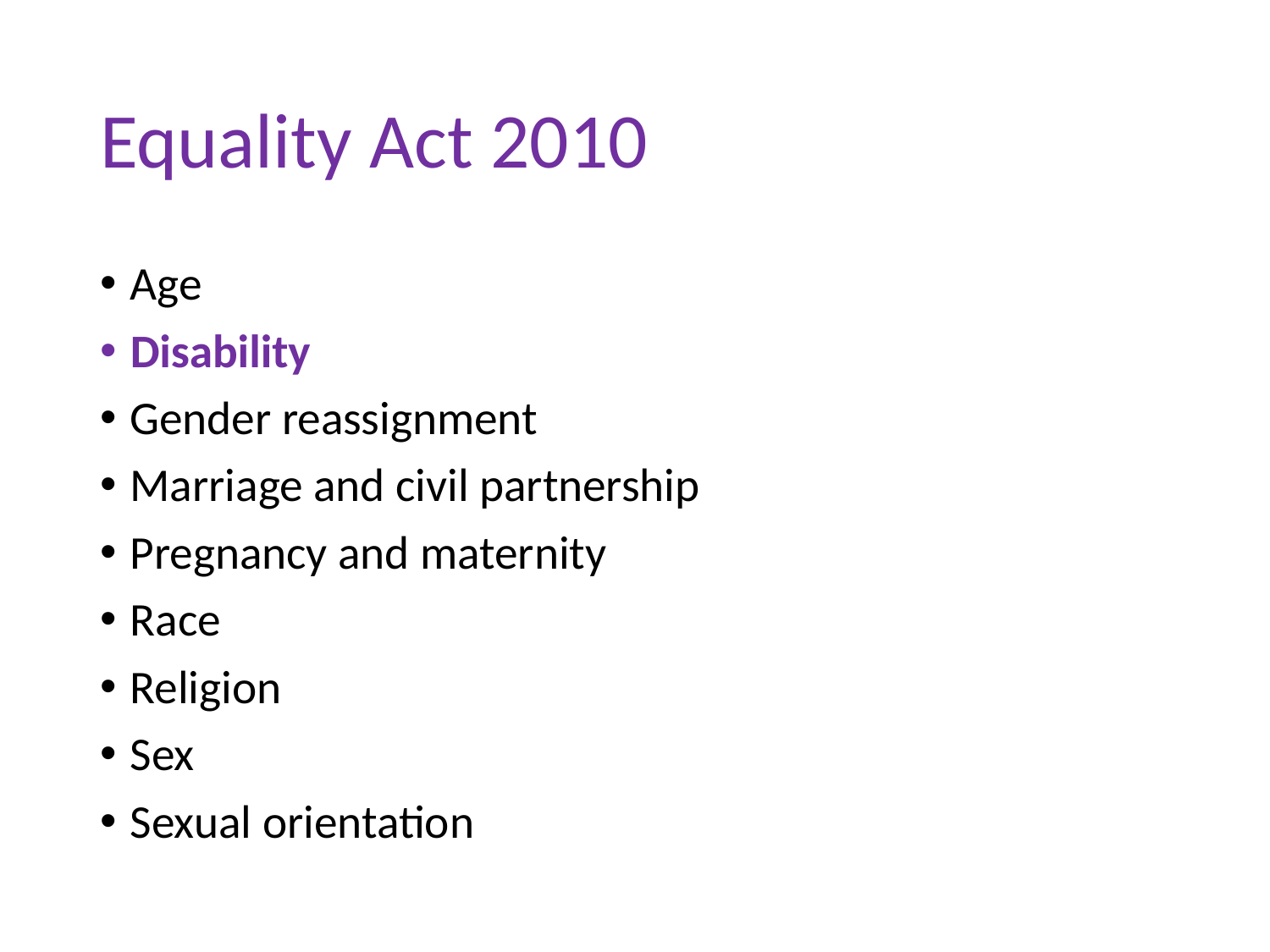

# Equality Act 2010
Age
Disability
Gender reassignment
Marriage and civil partnership
Pregnancy and maternity
Race
Religion
Sex
Sexual orientation